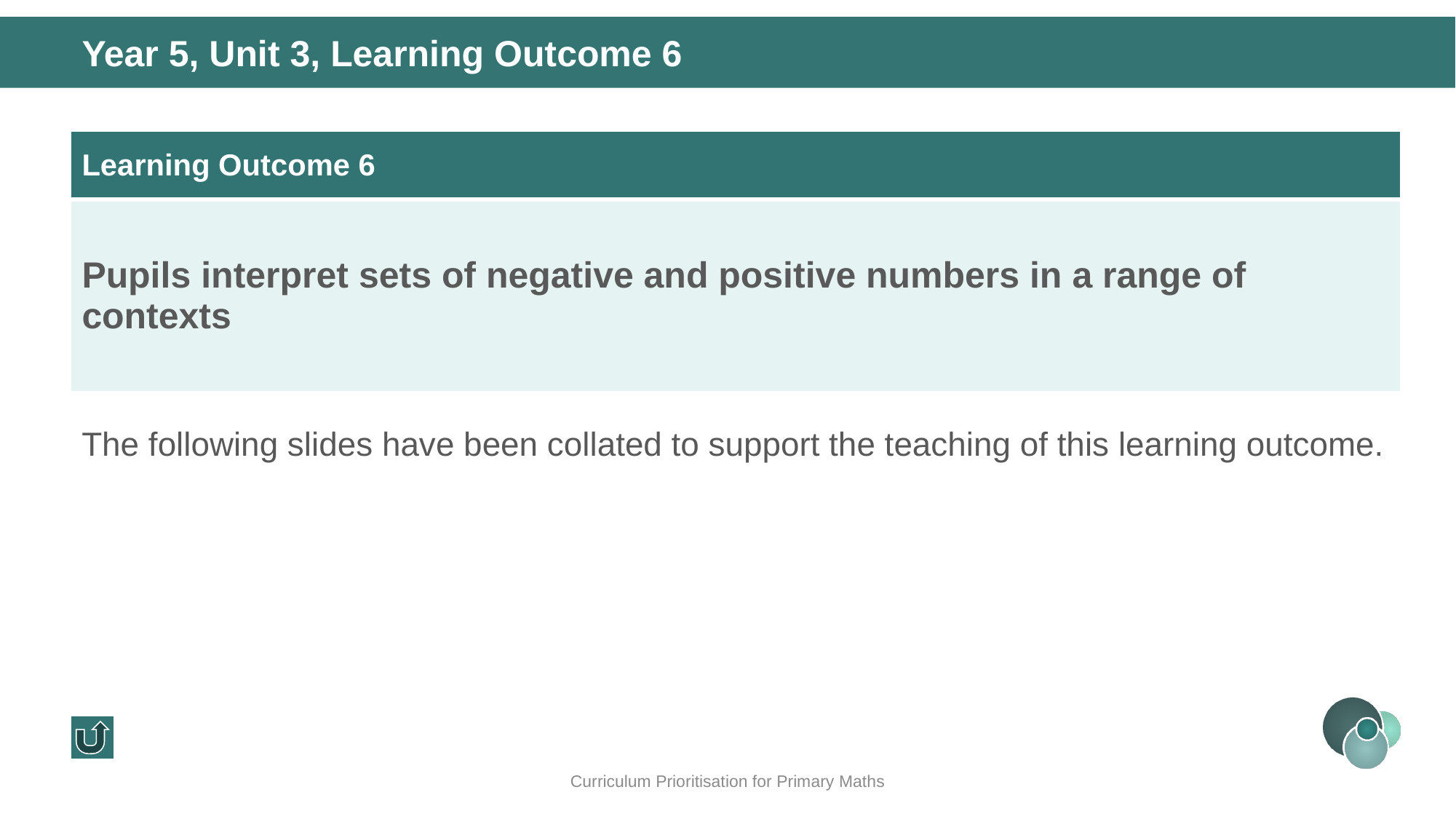

Year 5, Unit 3, Learning Outcome 6
| Learning Outcome 6 |
| --- |
| Pupils interpret sets of negative and positive numbers in a range of contexts |
The following slides have been collated to support the teaching of this learning outcome.

Curriculum Prioritisation for Primary Maths